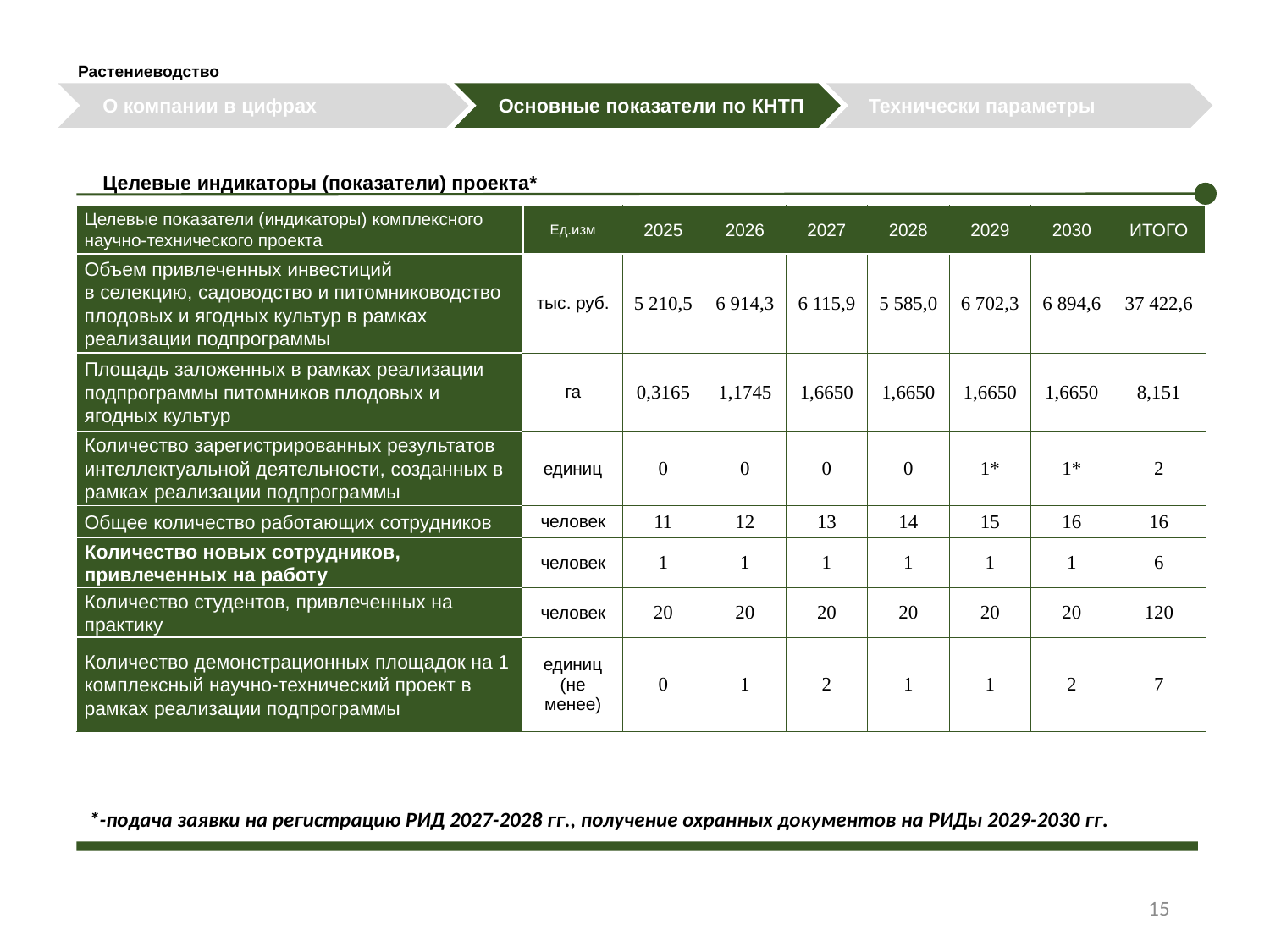

Растениеводство

О компании в цифрах
Основные показатели по КНТП
Технически параметры
Целевые индикаторы (показатели) проекта*

| Целевые показатели (индикаторы) комплексного научно-технического проекта | Ед.изм | 2025 | 2026 | 2027 | 2028 | 2029 | 2030 | ИТОГО |
| --- | --- | --- | --- | --- | --- | --- | --- | --- |
| Объем привлеченных инвестиций в селекцию, садоводство и питомниководство плодовых и ягодных культур в рамках реализации подпрограммы | тыс. руб. | 5 210,5 | 6 914,3 | 6 115,9 | 5 585,0 | 6 702,3 | 6 894,6 | 37 422,6 |
| Площадь заложенных в рамках реализации подпрограммы питомников плодовых и ягодных культур | га | 0,3165 | 1,1745 | 1,6650 | 1,6650 | 1,6650 | 1,6650 | 8,151 |
| Количество зарегистрированных результатов интеллектуальной деятельности, созданных в рамках реализации подпрограммы | единиц | 0 | 0 | 0 | 0 | 1\* | 1\* | 2 |
| Общее количество работающих сотрудников | человек | 11 | 12 | 13 | 14 | 15 | 16 | 16 |
| Количество новых сотрудников, привлеченных на работу | человек | 1 | 1 | 1 | 1 | 1 | 1 | 6 |
| Количество студентов, привлеченных на практику | человек | 20 | 20 | 20 | 20 | 20 | 20 | 120 |
| Количество демонстрационных площадок на 1 комплексный научно-технический проект в рамках реализации подпрограммы | единиц (не менее) | 0 | 1 | 2 | 1 | 1 | 2 | 7 |
*-подача заявки на регистрацию РИД 2027-2028 гг., получение охранных документов на РИДы 2029-2030 гг.

15